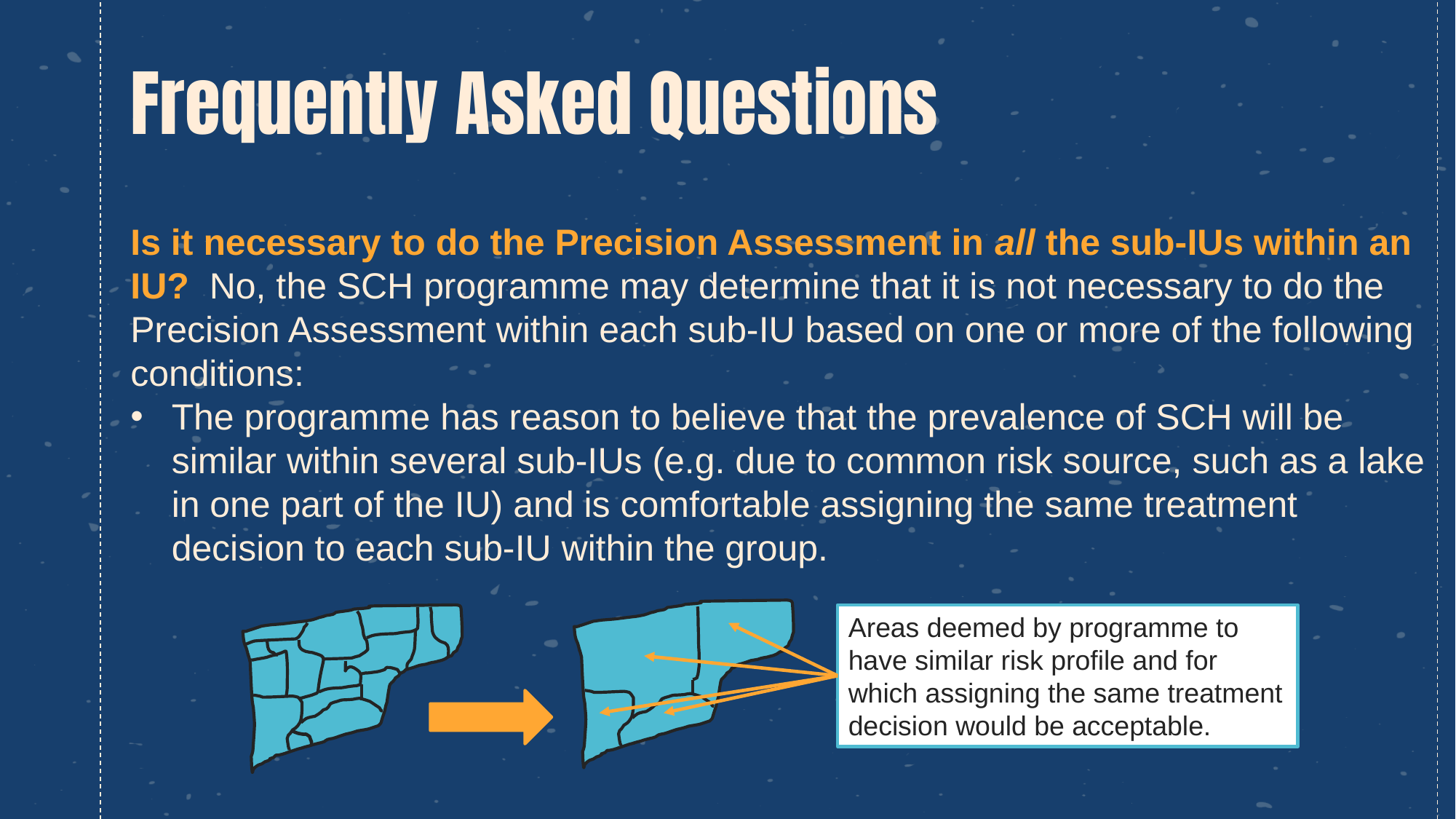

# Frequently Asked Questions
Is it necessary to do the Precision Assessment in all the sub-IUs within an IU?  No, the SCH programme may determine that it is not necessary to do the Precision Assessment within each sub-IU based on one or more of the following conditions:
The programme has reason to believe that the prevalence of SCH will be similar within several sub-IUs (e.g. due to common risk source, such as a lake in one part of the IU) and is comfortable assigning the same treatment decision to each sub-IU within the group.

Areas deemed by programme to have similar risk profile and for which assigning the same treatment decision would be acceptable.